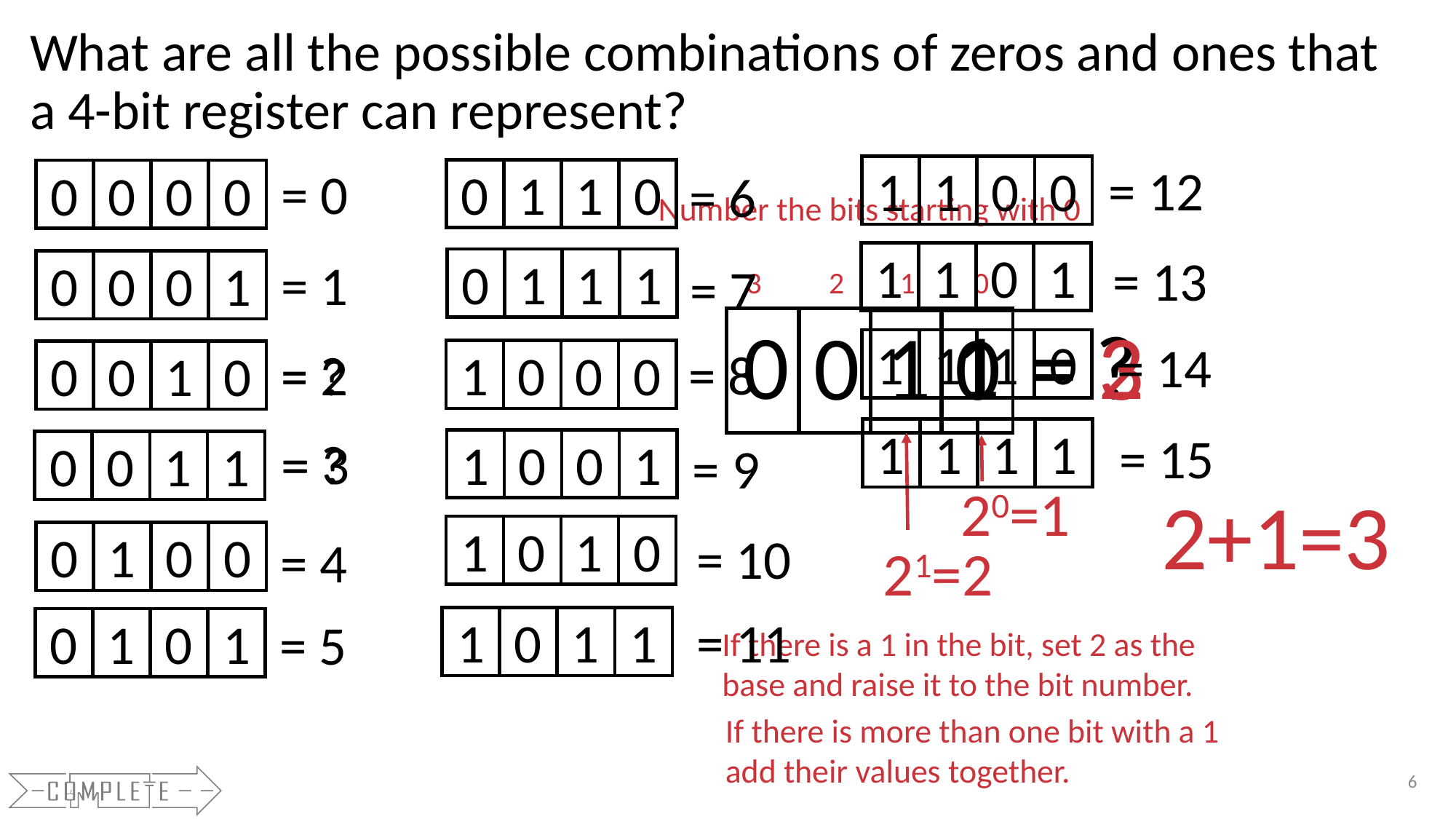

# What are all the possible combinations of zeros and ones that a 4-bit register can represent?
= 12
0
0
1
1

= 0
1
0
0
1

0
0
0
0

= 6
Number the bits starting with 0
0
1
1
1

= 13
1
1
0
1

= 1
0
1
0
0

= 7
3
2
1
0
1
= 2
0
= ?
1
0
0
= 3

1
0
1
1

= 14
= 8
= 2
0
0
1
0

= ?
1
0
0
0

1
1
1
1

= 15
= 3
= ?
0
1
1
0

1
1
0
0

= 9
21=2
20=1
2+1=3
1
0
1
0

0
0
0
1

= 10
= 4
1
1
1
0

= 11
0
1
0
1

= 5
If there is a 1 in the bit, set 2 as the base and raise it to the bit number.
If there is more than one bit with a 1 add their values together.
6